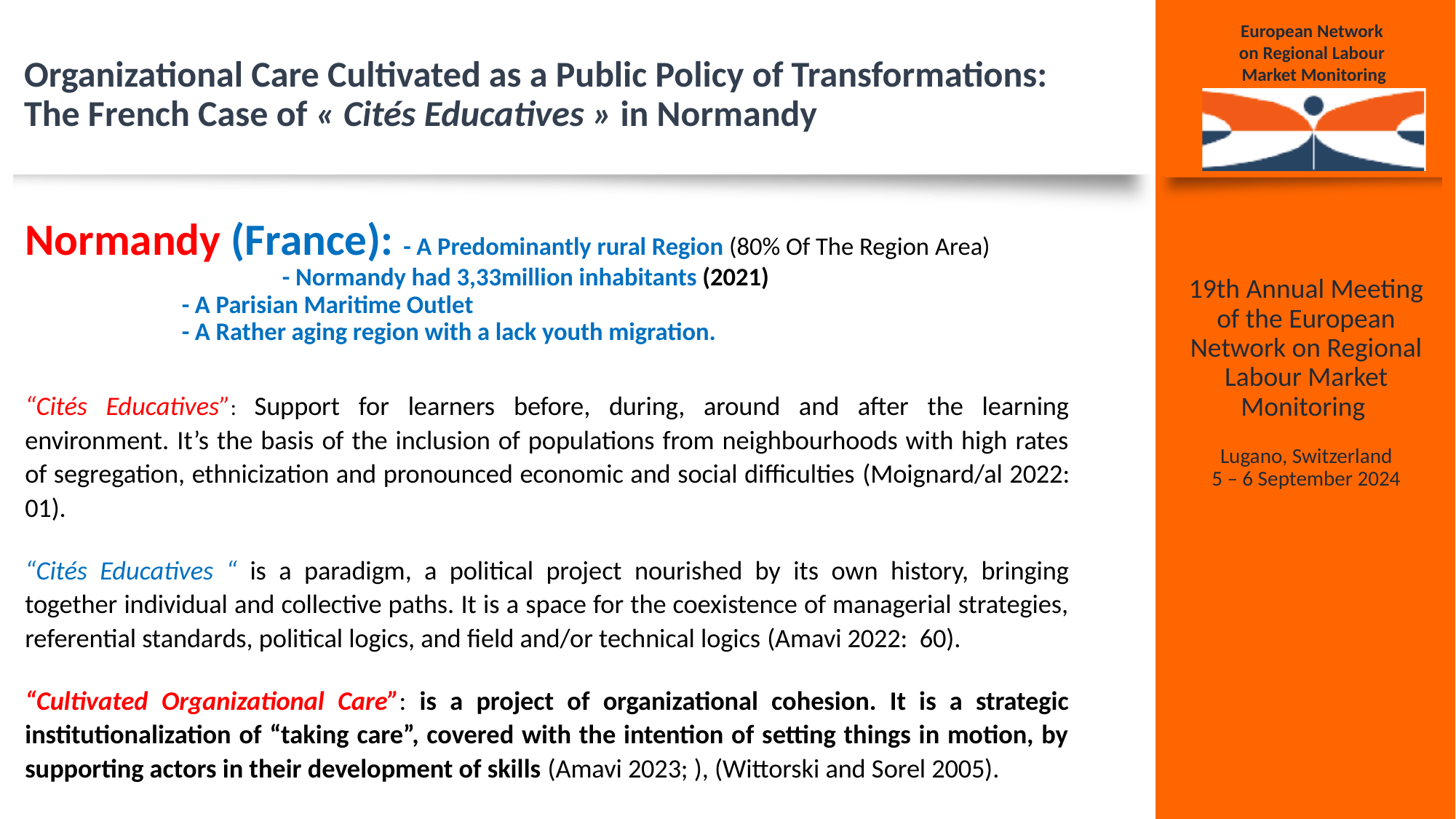

# Organizational Care Cultivated as a Public Policy of Transformations: The French Case of « Cités Educatives » in Normandy

Normandy (France): - A Predominantly rural Region (80% Of The Region Area)
		           	          - Normandy had 3,33million inhabitants (2021)
       			          - A Parisian Maritime Outlet
			          - A Rather aging region with a lack youth migration.

“Cités Educatives”: Support for learners before, during, around and after the learning environment. It’s the basis of the inclusion of populations from neighbourhoods with high rates of segregation, ethnicization and pronounced economic and social difficulties (Moignard/al 2022: 01).

“Cités Educatives “ is a paradigm, a political project nourished by its own history, bringing together individual and collective paths. It is a space for the coexistence of managerial strategies, referential standards, political logics, and field and/or technical logics (Amavi 2022:  60).

“Cultivated Organizational Care”: is a project of organizational cohesion. It is a strategic institutionalization of “taking care”, covered with the intention of setting things in motion, by supporting actors in their development of skills (Amavi 2023; ), (Wittorski and Sorel 2005).